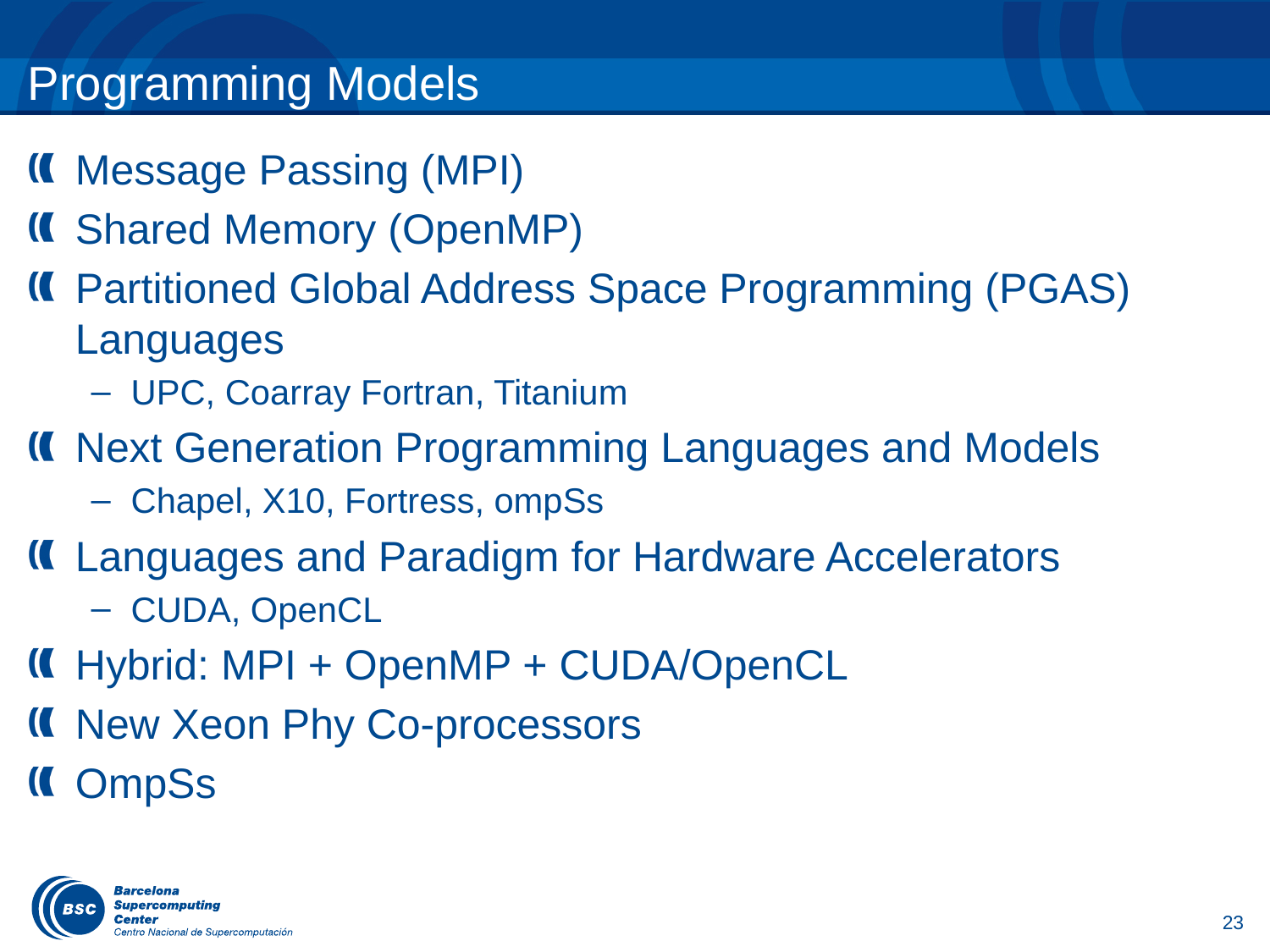

# Programming Models
Message Passing (MPI)
Shared Memory (OpenMP)
Partitioned Global Address Space Programming (PGAS) Languages
UPC, Coarray Fortran, Titanium
Next Generation Programming Languages and Models
Chapel, X10, Fortress, ompSs
Languages and Paradigm for Hardware Accelerators
CUDA, OpenCL
Hybrid: MPI + OpenMP + CUDA/OpenCL
New Xeon Phy Co-processors
OmpSs
23